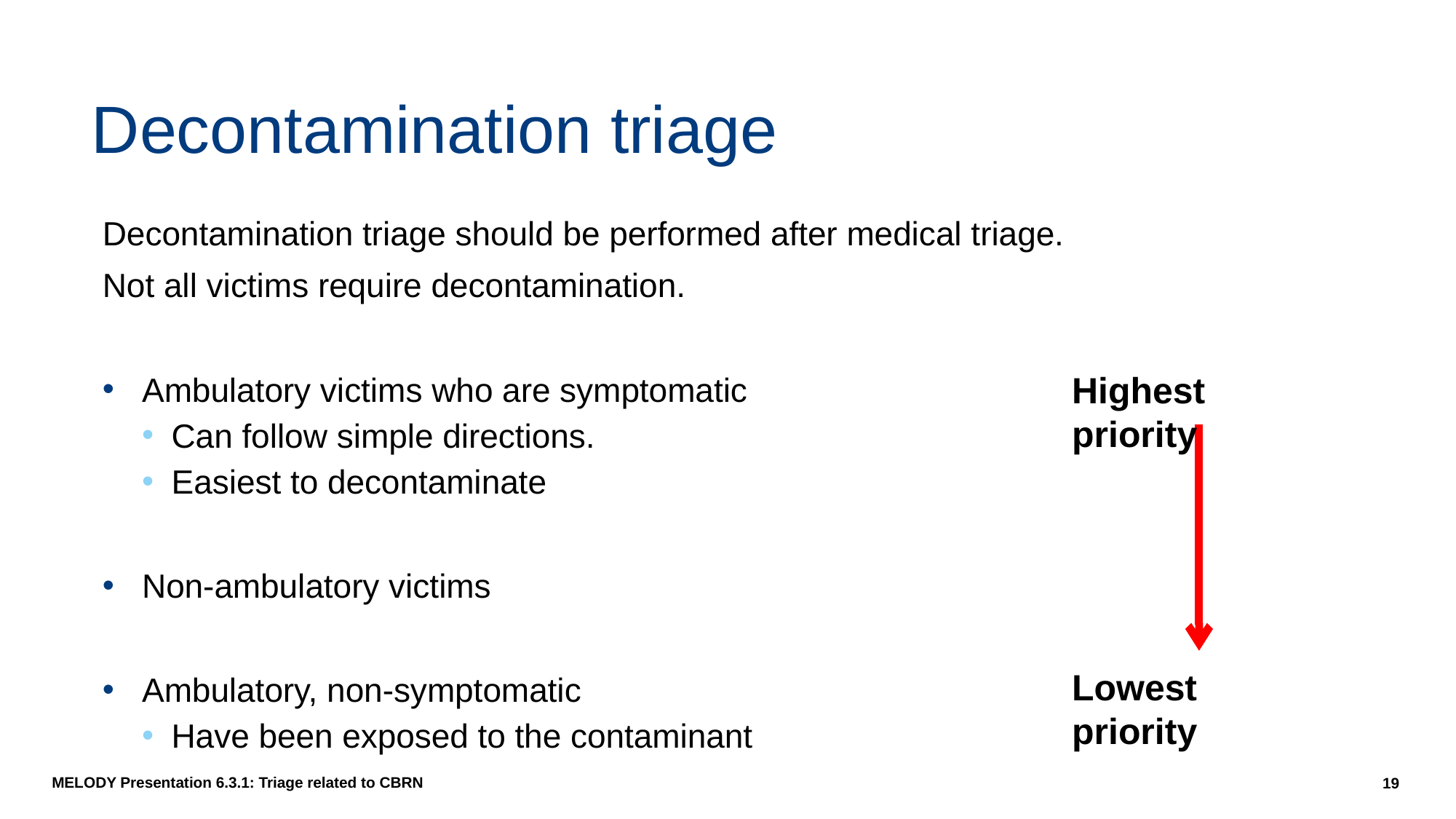

# Decontamination triage
Decontamination triage should be performed after medical triage.
Not all victims require decontamination.

Ambulatory victims who are symptomatic
Can follow simple directions.
Easiest to decontaminate

Non-ambulatory victims

Ambulatory, non-symptomatic
Have been exposed to the contaminant

Highest priority
Lowest priority
MELODY Presentation 6.3.1: Triage related to CBRN
19